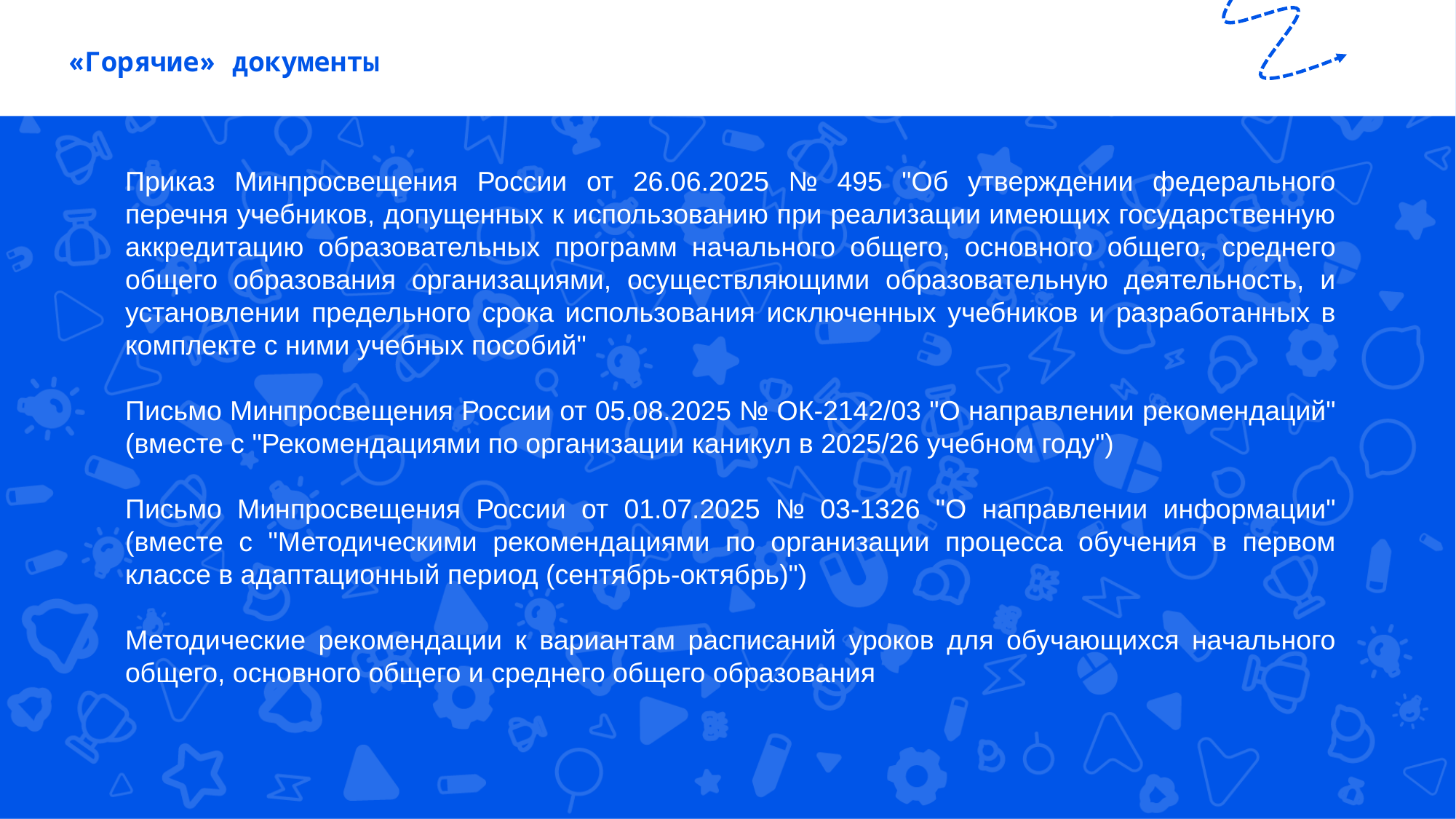

«Горячие» документы
Приказ Минпросвещения России от 26.06.2025 № 495 "Об утверждении федерального перечня учебников, допущенных к использованию при реализации имеющих государственную аккредитацию образовательных программ начального общего, основного общего, среднего общего образования организациями, осуществляющими образовательную деятельность, и установлении предельного срока использования исключенных учебников и разработанных в комплекте с ними учебных пособий"

Письмо Минпросвещения России от 05.08.2025 № ОК-2142/03 "О направлении рекомендаций" (вместе с "Рекомендациями по организации каникул в 2025/26 учебном году")

Письмо Минпросвещения России от 01.07.2025 № 03-1326 "О направлении информации" (вместе с "Методическими рекомендациями по организации процесса обучения в первом классе в адаптационный период (сентябрь-октябрь)")

Методические рекомендации к вариантам расписаний уроков для обучающихся начального общего, основного общего и среднего общего образования